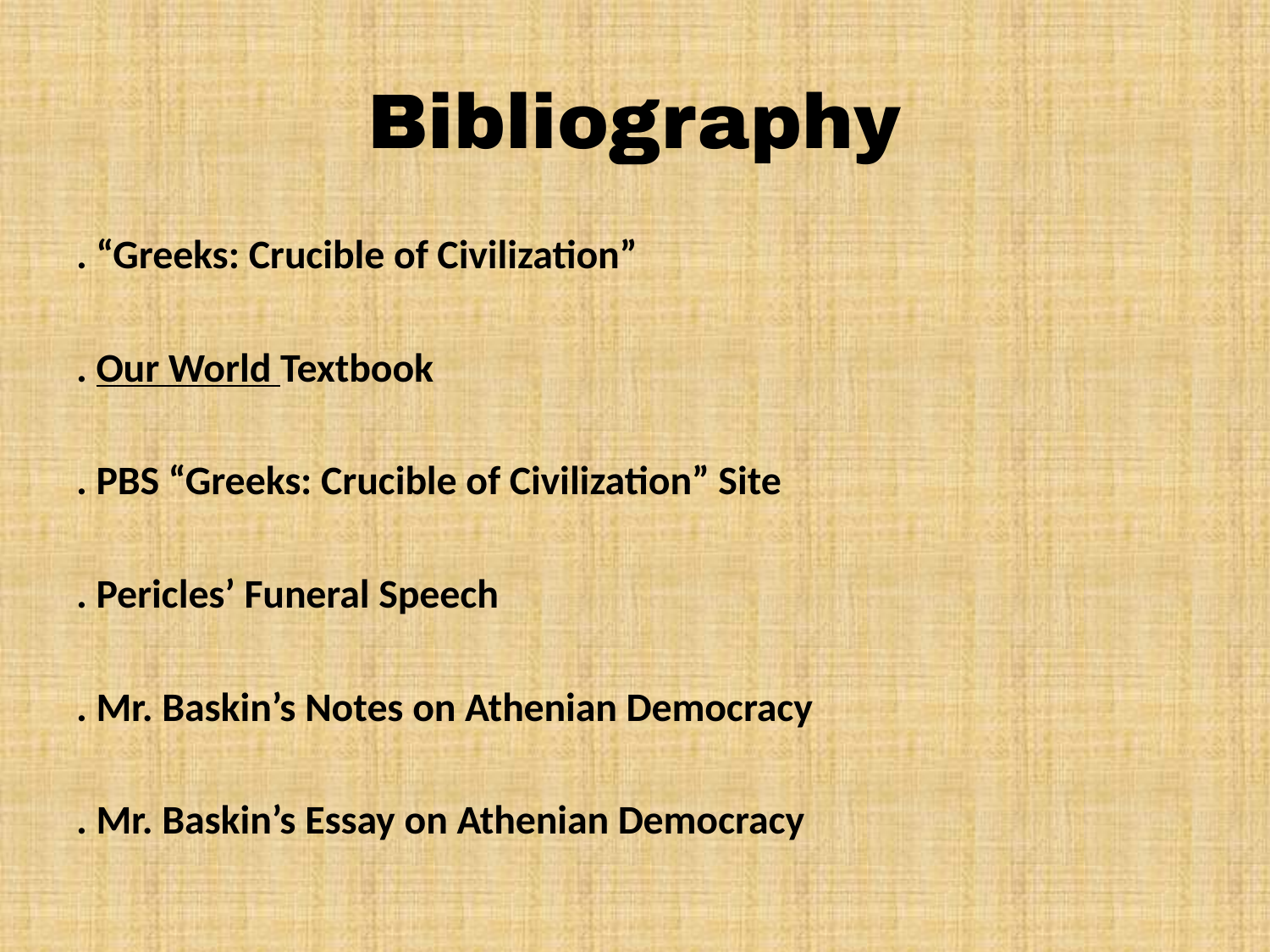

# Bibliography
. “Greeks: Crucible of Civilization”

. Our World Textbook

. PBS “Greeks: Crucible of Civilization” Site

. Pericles’ Funeral Speech

. Mr. Baskin’s Notes on Athenian Democracy

. Mr. Baskin’s Essay on Athenian Democracy